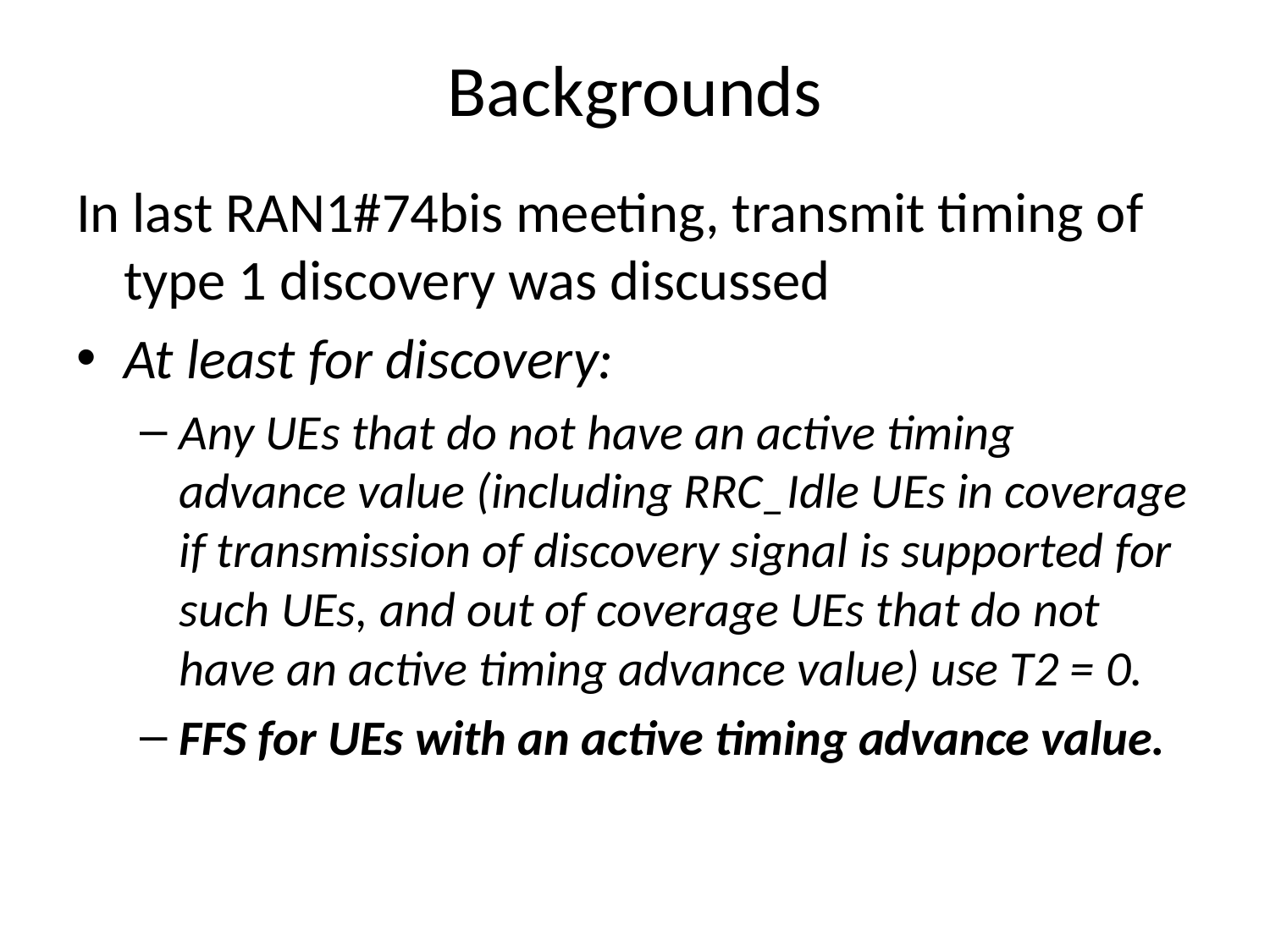

# Backgrounds
In last RAN1#74bis meeting, transmit timing of type 1 discovery was discussed
At least for discovery:
Any UEs that do not have an active timing advance value (including RRC_Idle UEs in coverage if transmission of discovery signal is supported for such UEs, and out of coverage UEs that do not have an active timing advance value) use T2 = 0.
FFS for UEs with an active timing advance value.